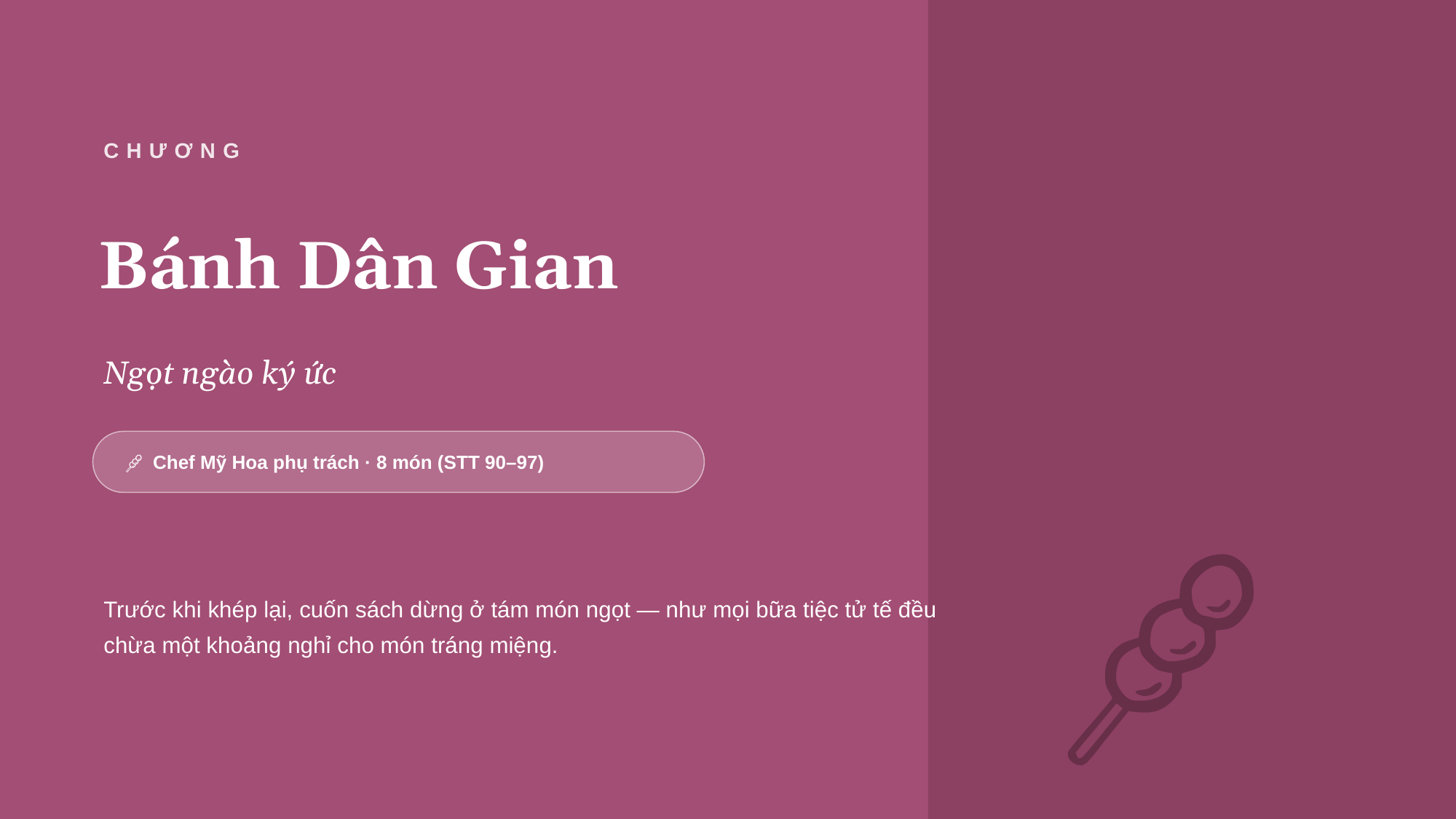

CHƯƠNG 7 / 7
Bánh Dân Gian
Ngọt ngào ký ức

🍡  Chef Mỹ Hoa phụ trách · 8 món (STT 90–97)
🍡
Trước khi khép lại, cuốn sách dừng ở tám món ngọt — như mọi bữa tiệc tử tế đều chừa một khoảng nghỉ cho món tráng miệng.